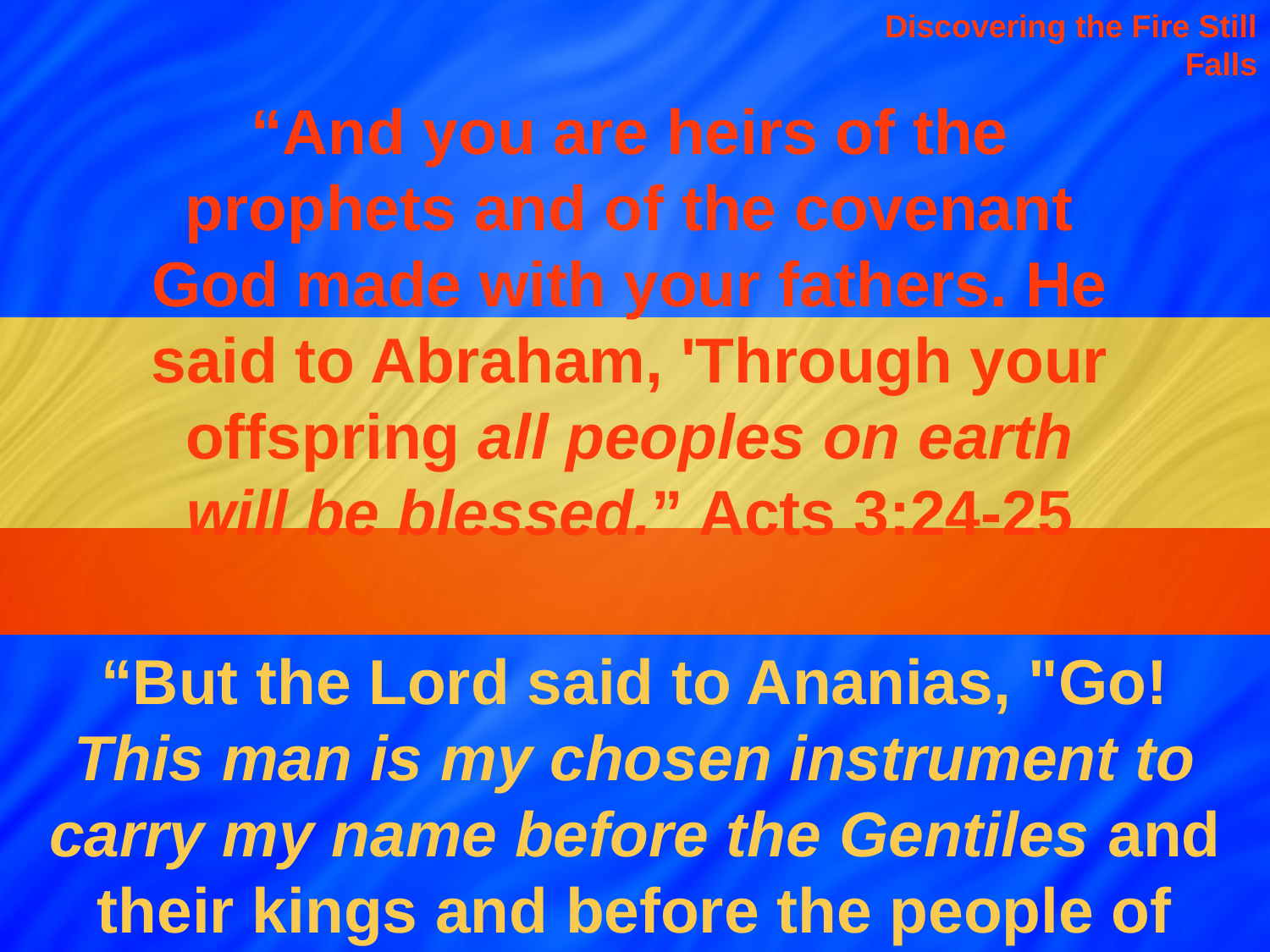

Discovering the Fire Still Falls
“And you are heirs of the prophets and of the covenant God made with your fathers. He said to Abraham, 'Through your offspring all peoples on earth will be blessed.” Acts 3:24-25
“But the Lord said to Ananias, "Go! This man is my chosen instrument to carry my name before the Gentiles and their kings and before the people of Israel.” Acts 9:15